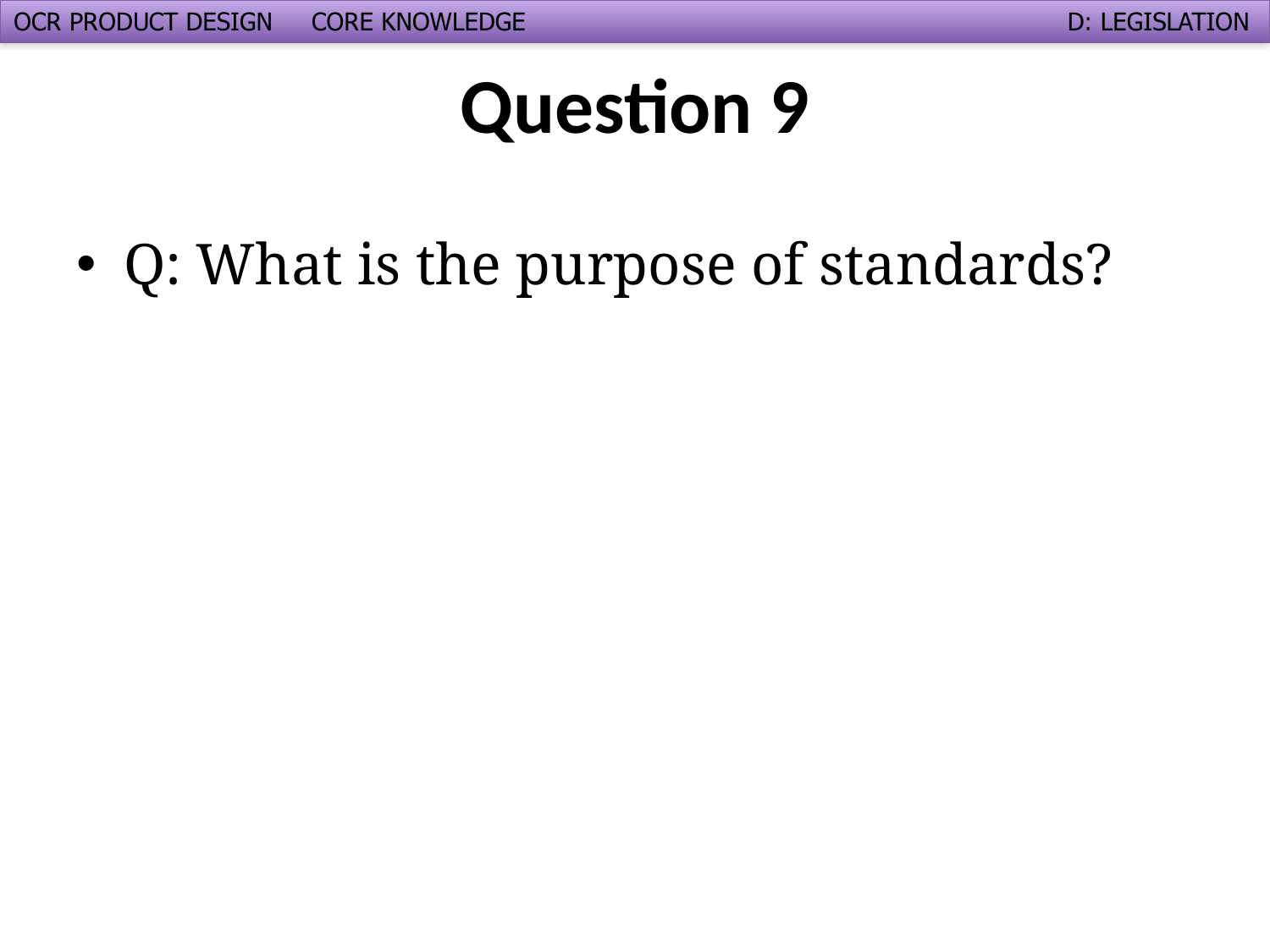

# Question 9
Q: What is the purpose of standards?